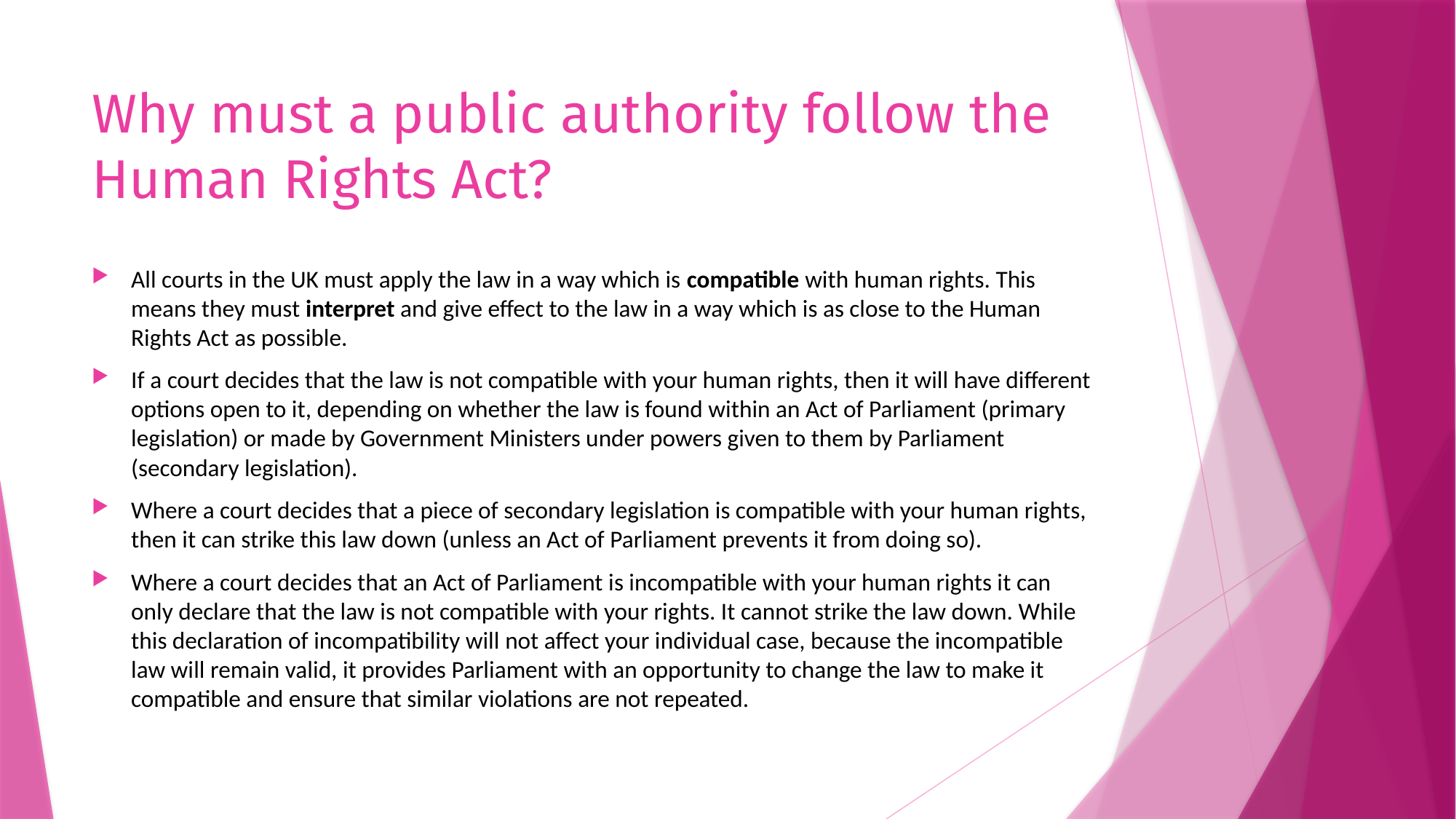

# Why must a public authority follow the Human Rights Act?
All courts in the UK must apply the law in a way which is compatible with human rights. This means they must interpret and give effect to the law in a way which is as close to the Human Rights Act as possible.
If a court decides that the law is not compatible with your human rights, then it will have different options open to it, depending on whether the law is found within an Act of Parliament (primary legislation) or made by Government Ministers under powers given to them by Parliament (secondary legislation).
Where a court decides that a piece of secondary legislation is compatible with your human rights, then it can strike this law down (unless an Act of Parliament prevents it from doing so).
Where a court decides that an Act of Parliament is incompatible with your human rights it can only declare that the law is not compatible with your rights. It cannot strike the law down. While this declaration of incompatibility will not affect your individual case, because the incompatible law will remain valid, it provides Parliament with an opportunity to change the law to make it compatible and ensure that similar violations are not repeated.